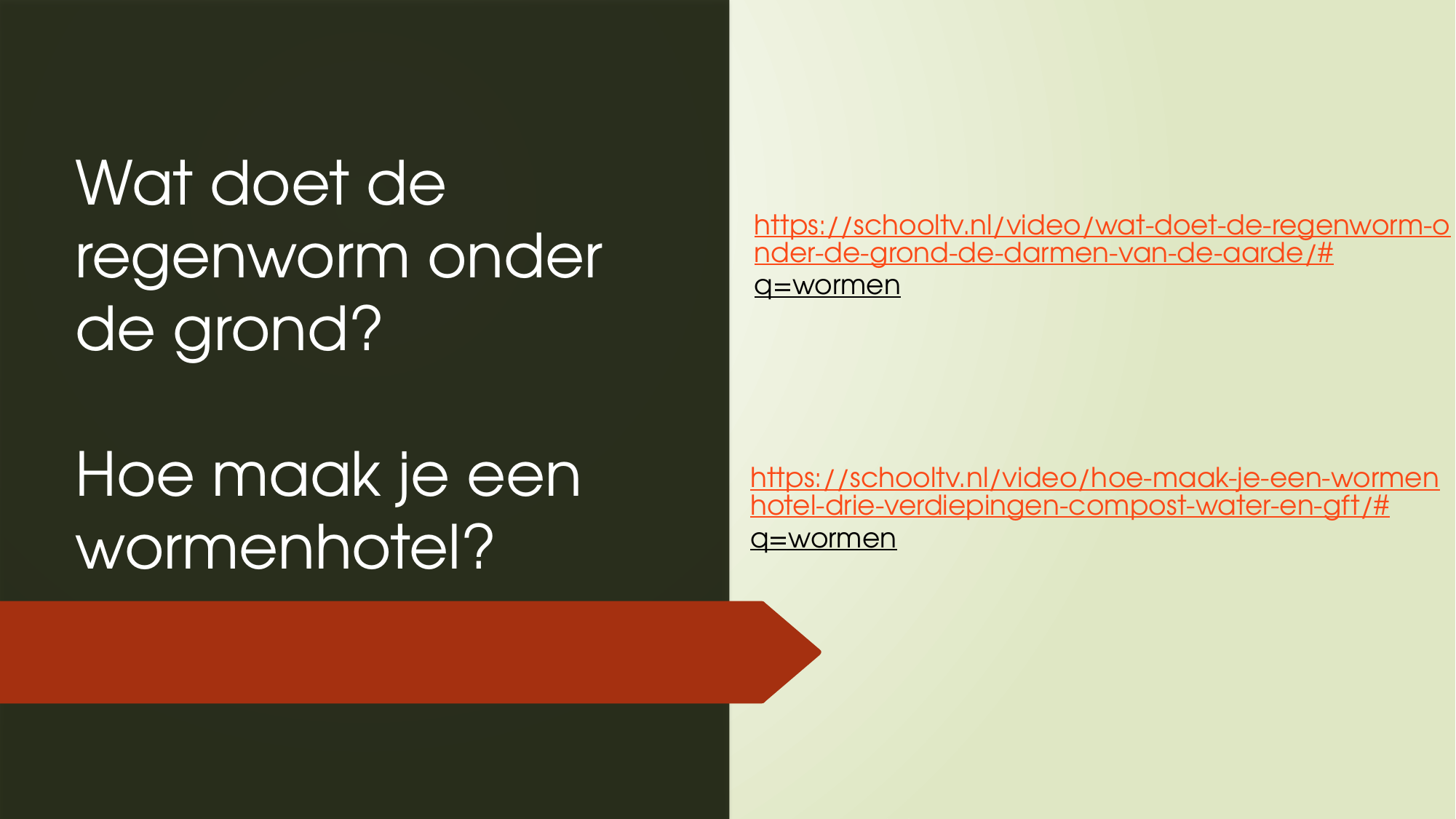

# Wat doet de regenworm onder de grond? Hoe maak je een wormenhotel?
https://schooltv.nl/video/wat-doet-de-regenworm-onder-de-grond-de-darmen-van-de-aarde/#q=wormen
https://schooltv.nl/video/hoe-maak-je-een-wormenhotel-drie-verdiepingen-compost-water-en-gft/#q=wormen